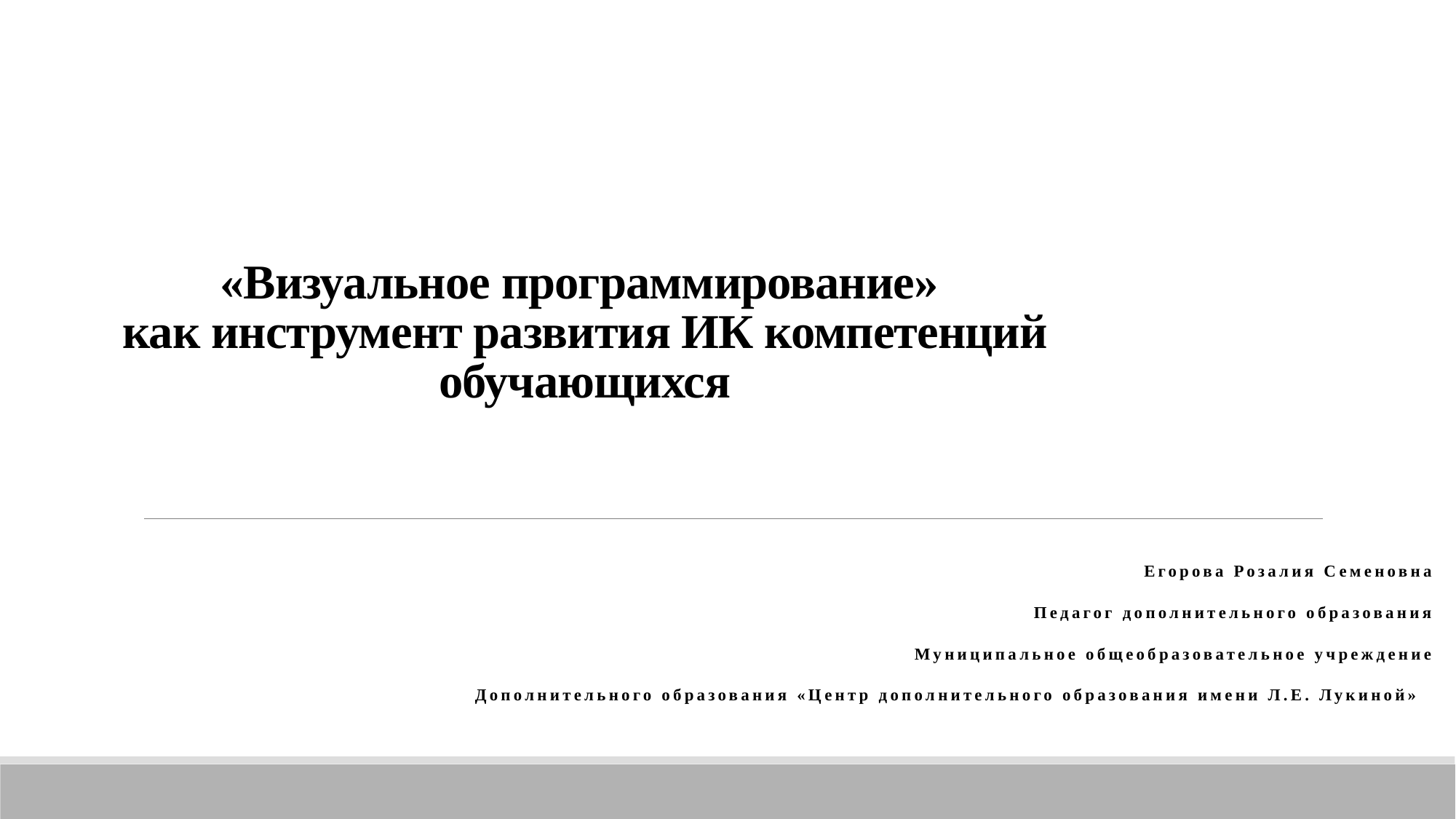

# «Визуальное программирование» как инструмент развития ИК компетенций обучающихся

Егорова Розалия Семеновна
Педагог дополнительного образования
Муниципальное общеобразовательное учреждение
Дополнительного образования «Центр дополнительного образования имени Л.Е. Лукиной»